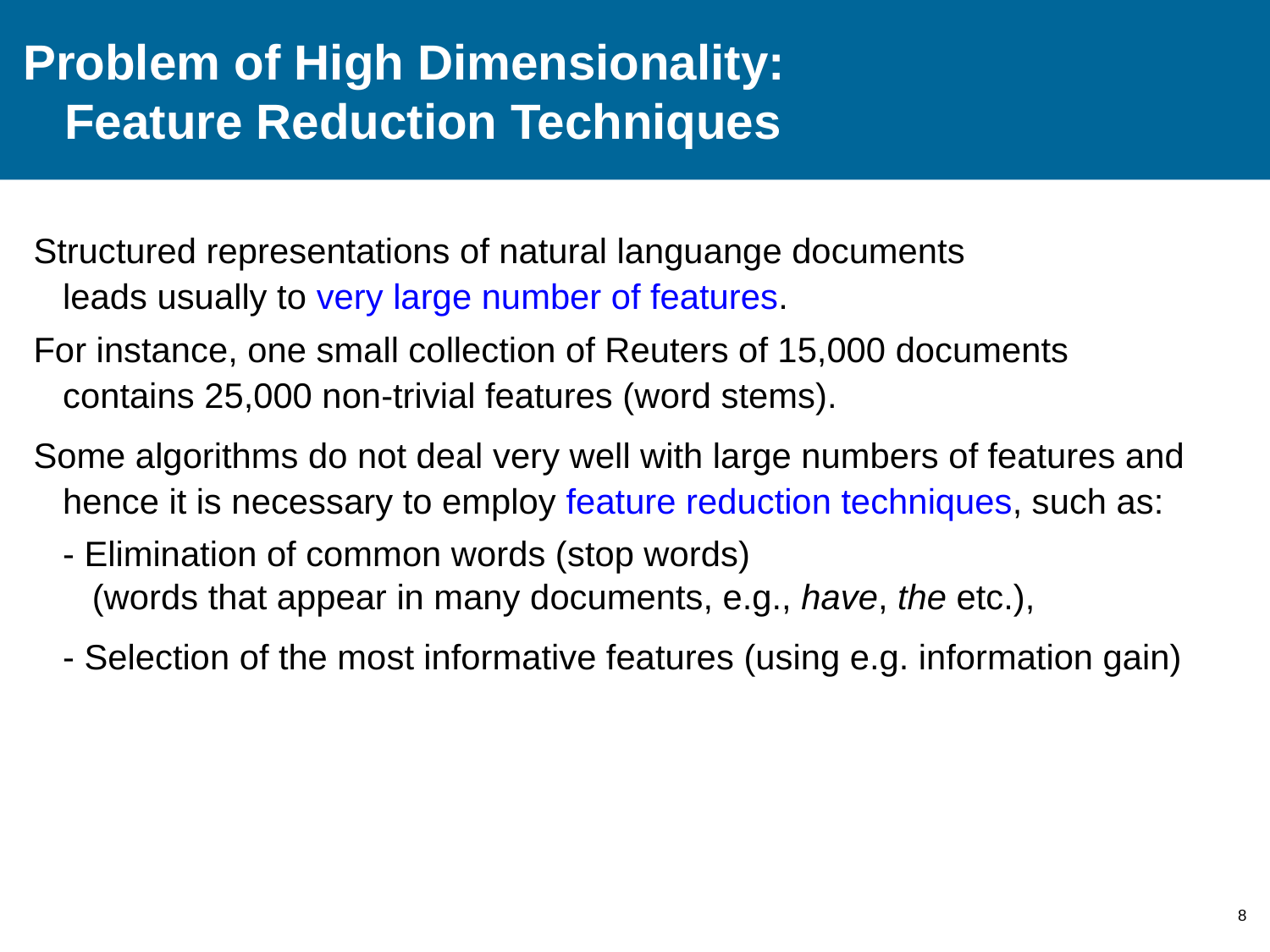

# Problem of High Dimensionality: Feature Reduction Techniques
Structured representations of natural languange documents
   leads usually to very large number of features.
For instance, one small collection of Reuters of 15,000 documents
   contains 25,000 non-trivial features (word stems).
Some algorithms do not deal very well with large numbers of features and
   hence it is necessary to employ feature reduction techniques, such as:
   - Elimination of common words (stop words)
      (words that appear in many documents, e.g., have, the etc.),
   - Selection of the most informative features (using e.g. information gain)

8